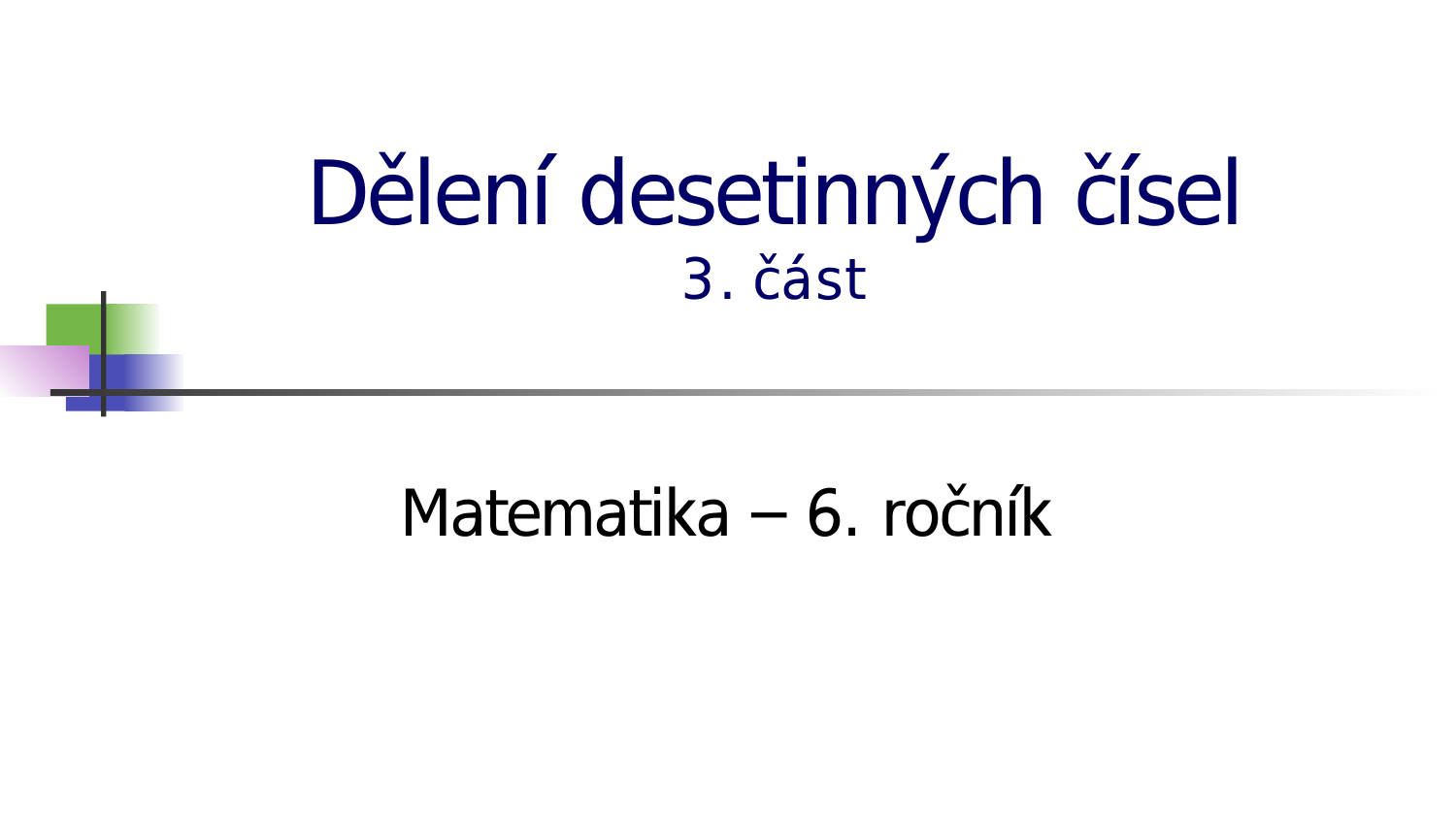

# Dělení desetinných čísel 3. část
Matematika – 6. ročník